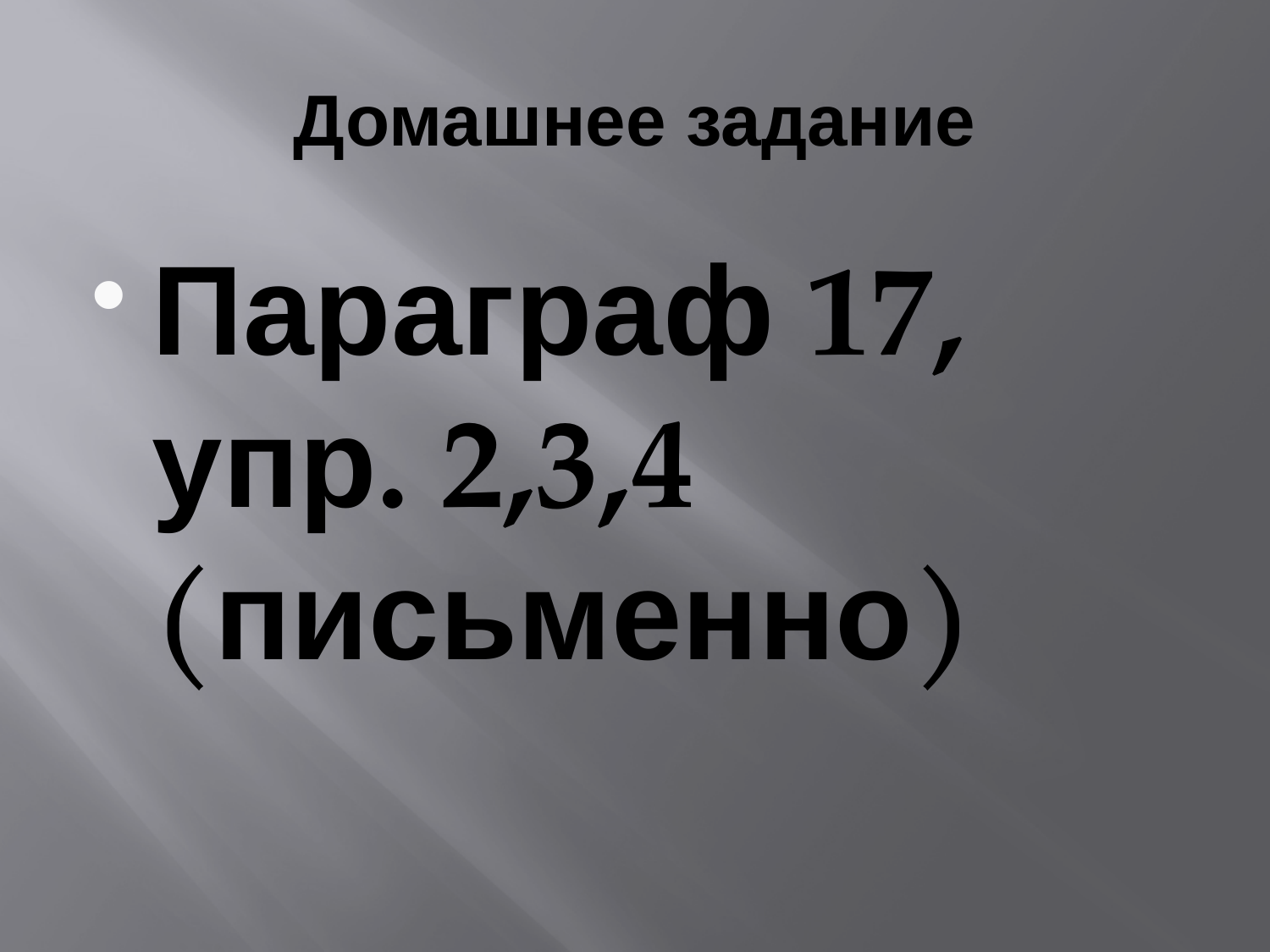

# Домашнее задание
Параграф 17, упр. 2,3,4 (письменно)